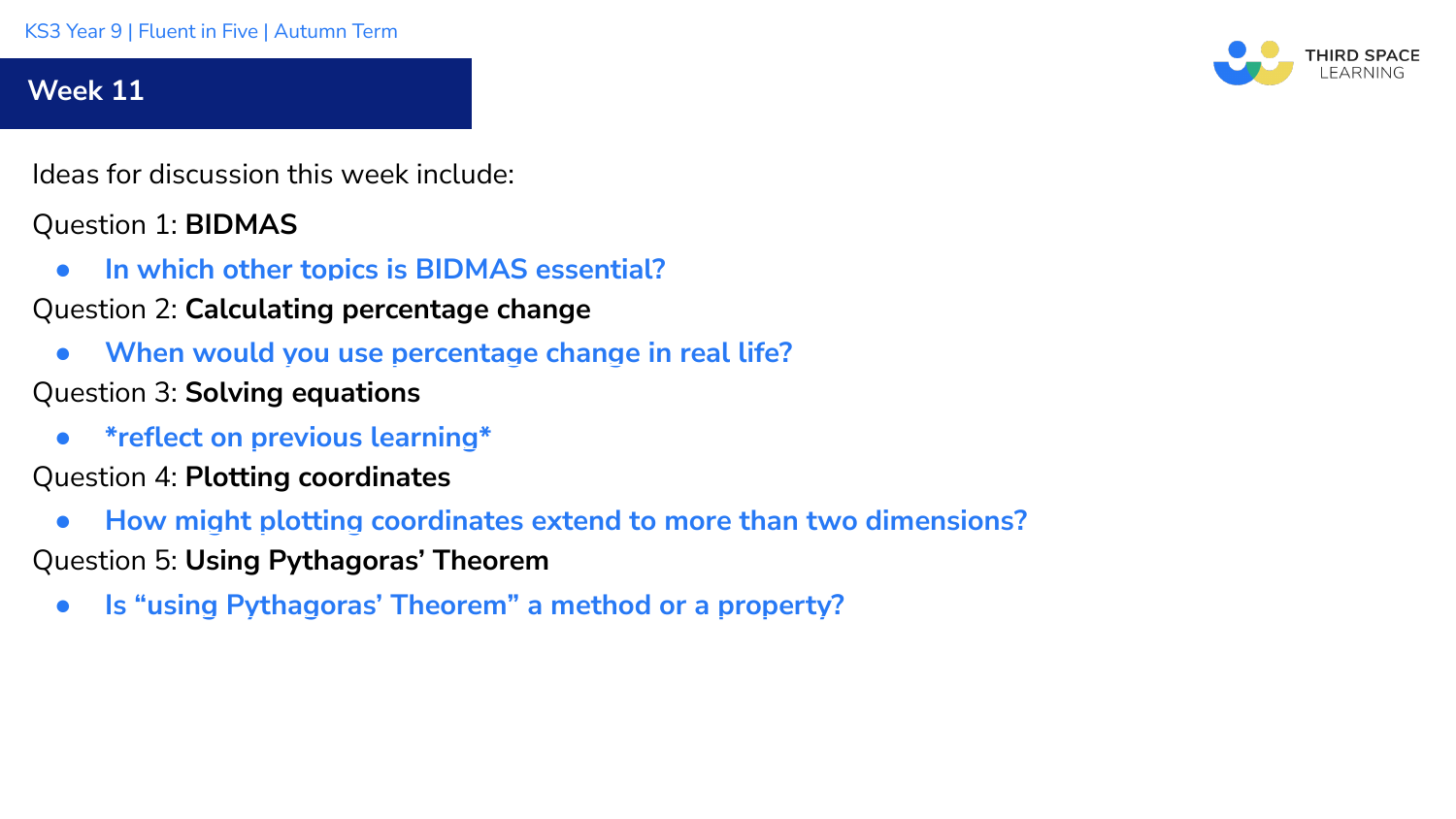

Week 11
| Ideas for discussion this week include: |
| --- |
| Question 1: BIDMAS In which other topics is BIDMAS essential? |
| Question 2: Calculating percentage change When would you use percentage change in real life? |
| Question 3: Solving equations \*reflect on previous learning\* |
| Question 4: Plotting coordinates How might plotting coordinates extend to more than two dimensions? |
| Question 5: Using Pythagoras’ Theorem Is “using Pythagoras’ Theorem” a method or a property? |